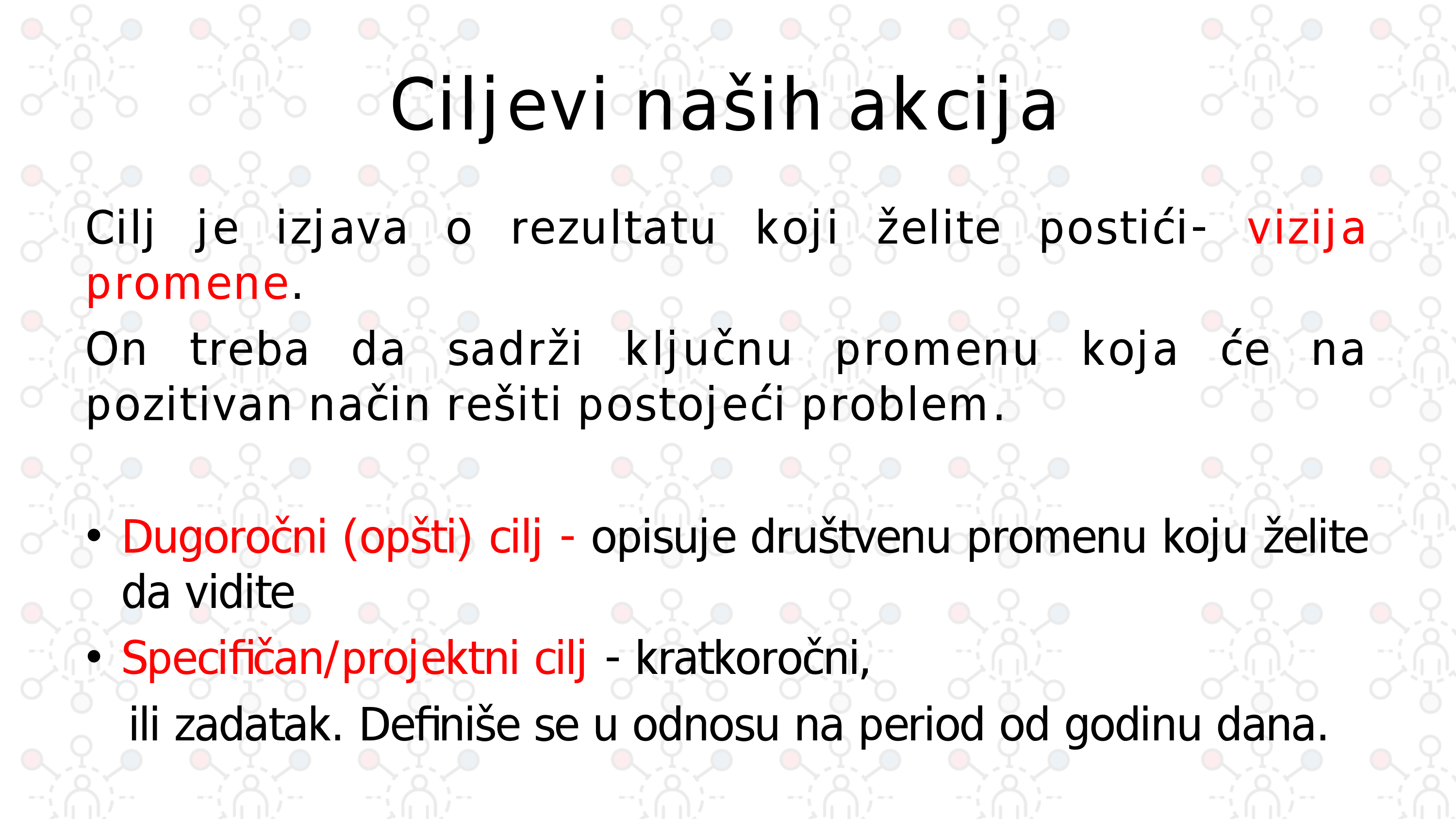

Ciljevi naših akcija
Cilj je izjava o rezultatu koji želite postići- vizija promene.
On treba da sadrži ključnu promenu koja će na pozitivan način rešiti postojeći problem.

Dugoročni (opšti) cilj - opisuje društvenu promenu koju želite da vidite
Specifičan/projektni cilj - kratkoročni,
   ili zadatak. Definiše se u odnosu na period od godinu dana.